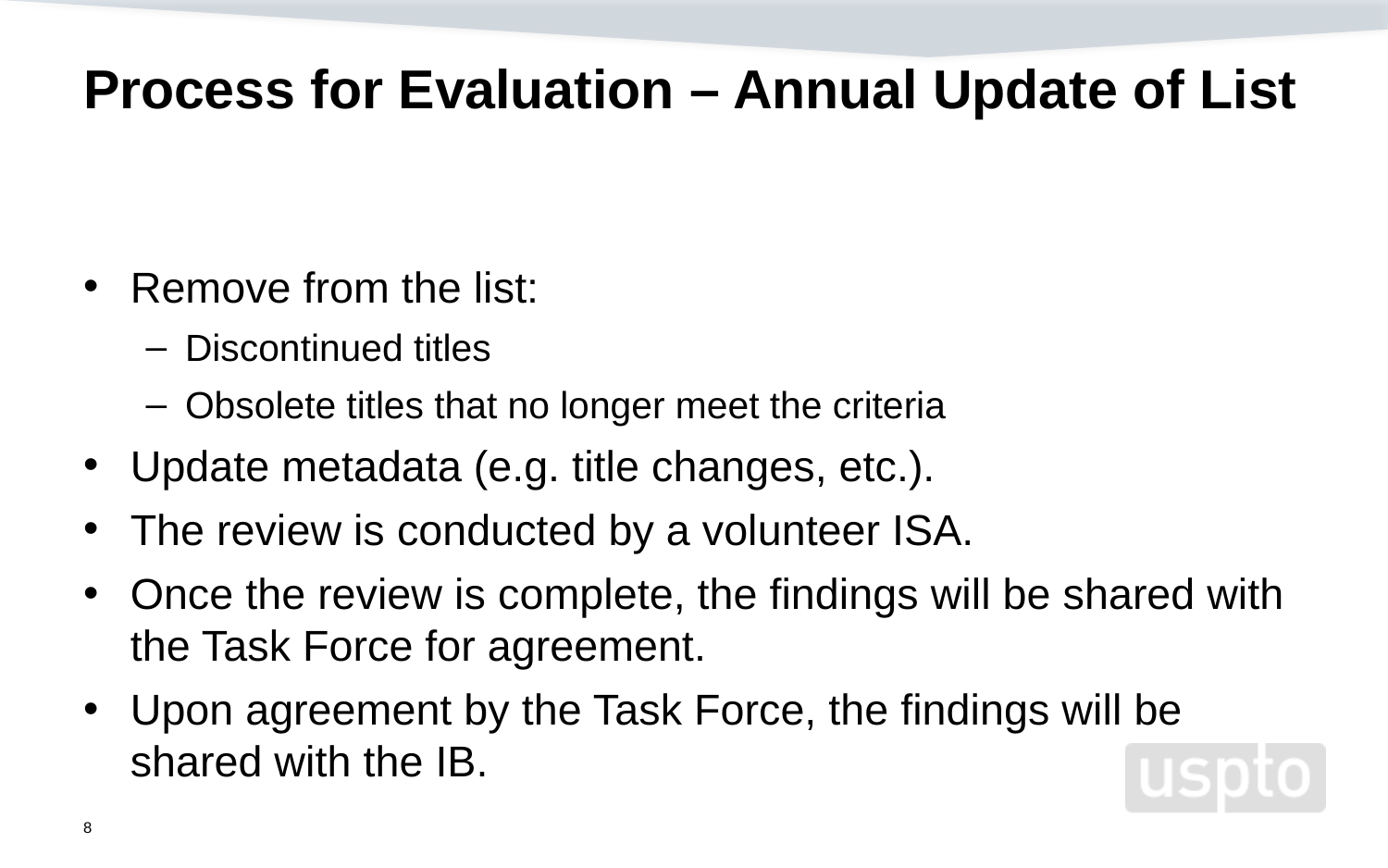

# Process for Evaluation – Annual Update of List
Remove from the list:
Discontinued titles
Obsolete titles that no longer meet the criteria
Update metadata (e.g. title changes, etc.).
The review is conducted by a volunteer ISA.
Once the review is complete, the findings will be shared with the Task Force for agreement.
Upon agreement by the Task Force, the findings will be shared with the IB.
8